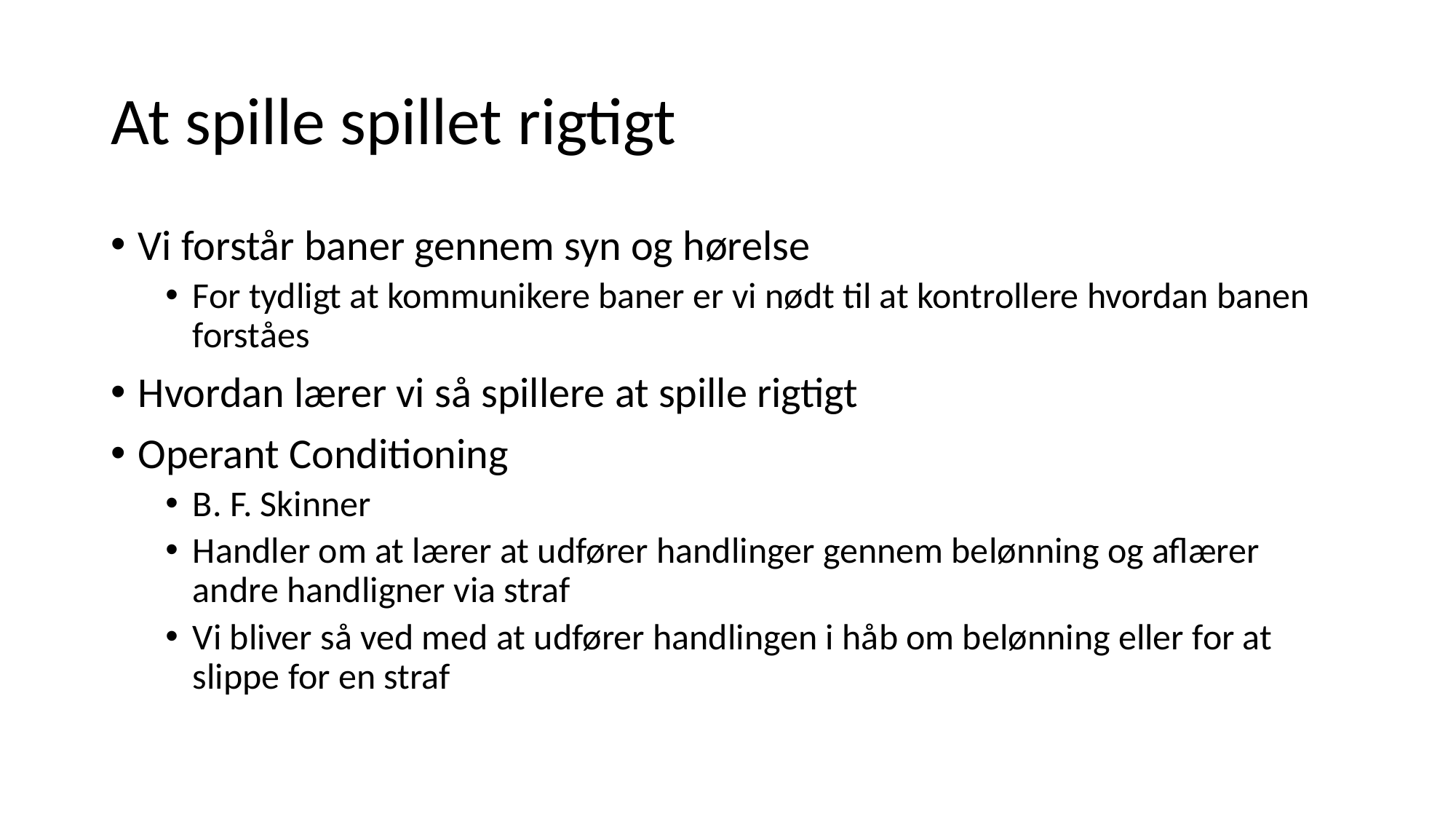

# At spille spillet rigtigt
Vi forstår baner gennem syn og hørelse
For tydligt at kommunikere baner er vi nødt til at kontrollere hvordan banen forståes
Hvordan lærer vi så spillere at spille rigtigt
Operant Conditioning
B. F. Skinner
Handler om at lærer at udfører handlinger gennem belønning og aflærer andre handligner via straf
Vi bliver så ved med at udfører handlingen i håb om belønning eller for at slippe for en straf